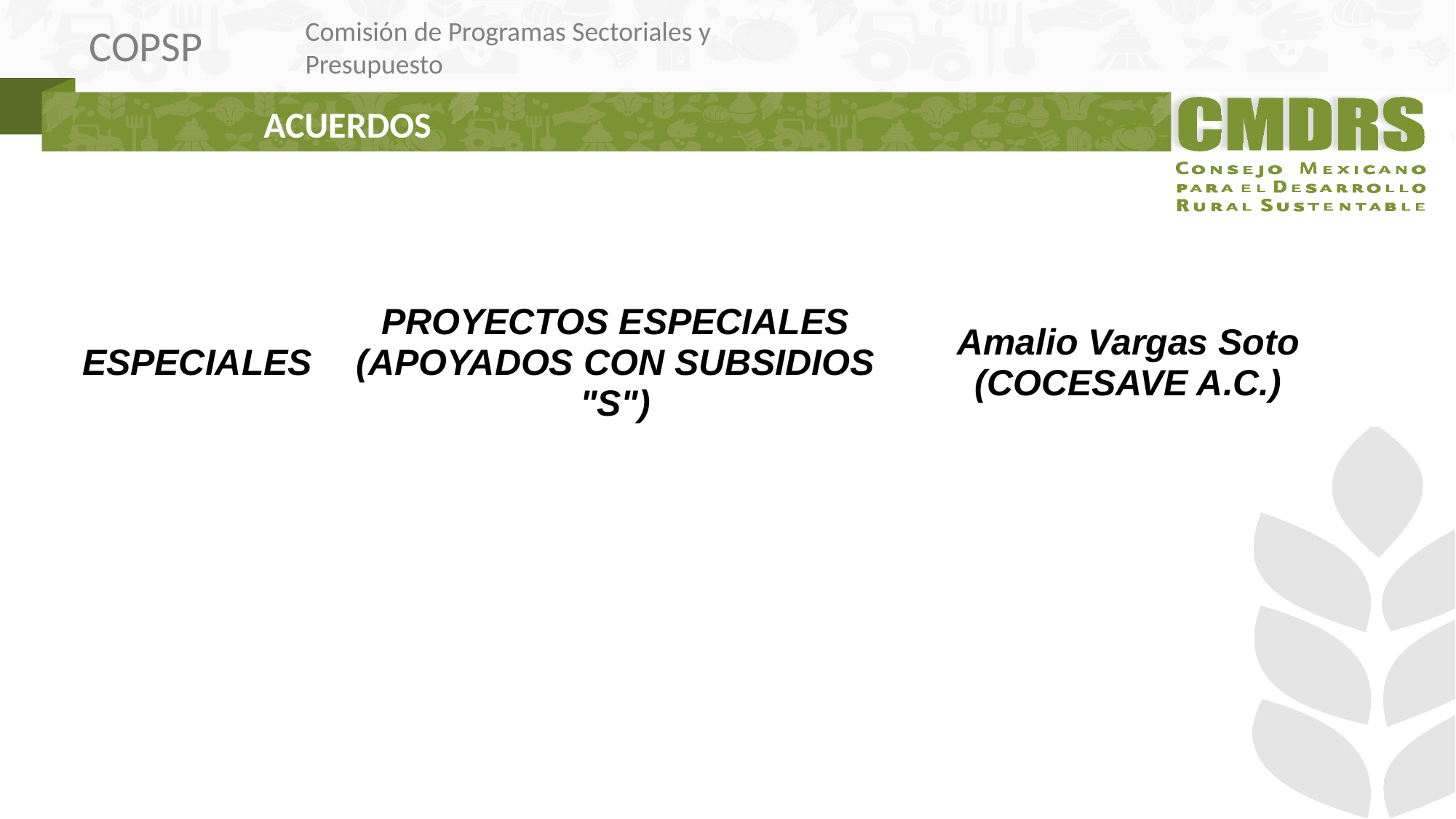

ACUERDOS

| ESPECIALES | PROYECTOS ESPECIALES (APOYADOS CON SUBSIDIOS "S") | Amalio Vargas Soto (COCESAVE A.C.) |
| --- | --- | --- |